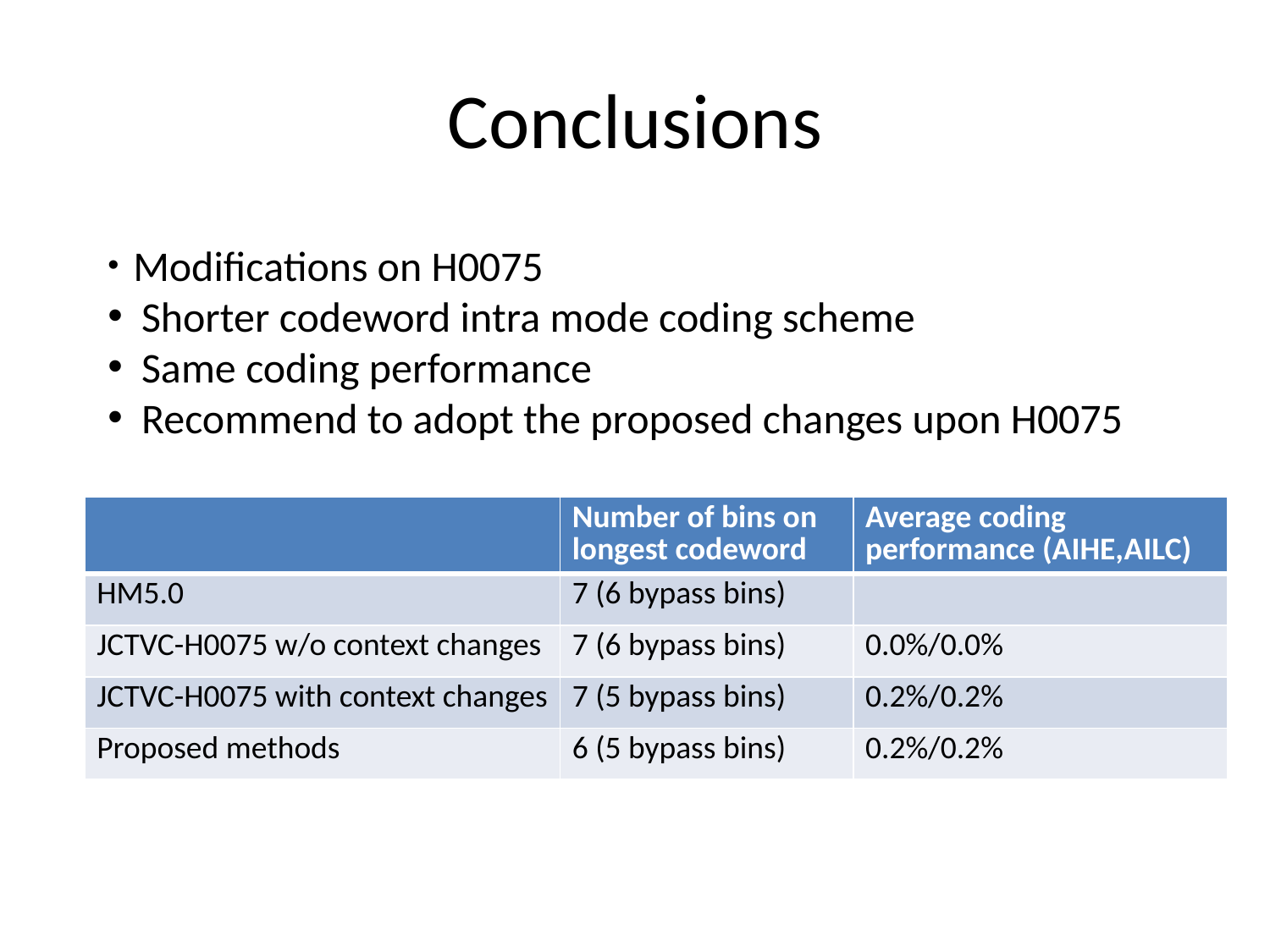

# Conclusions
  Modifications on H0075
  Shorter codeword intra mode coding scheme
  Same coding performance
  Recommend to adopt the proposed changes upon H0075
|  | Number of bins on longest codeword | Average coding performance (AIHE,AILC) |
| --- | --- | --- |
| HM5.0 | 7 (6 bypass bins) |  |
| JCTVC-H0075 w/o context changes | 7 (6 bypass bins) | 0.0%/0.0% |
| JCTVC-H0075 with context changes | 7 (5 bypass bins) | 0.2%/0.2% |
| Proposed methods | 6 (5 bypass bins) | 0.2%/0.2% |